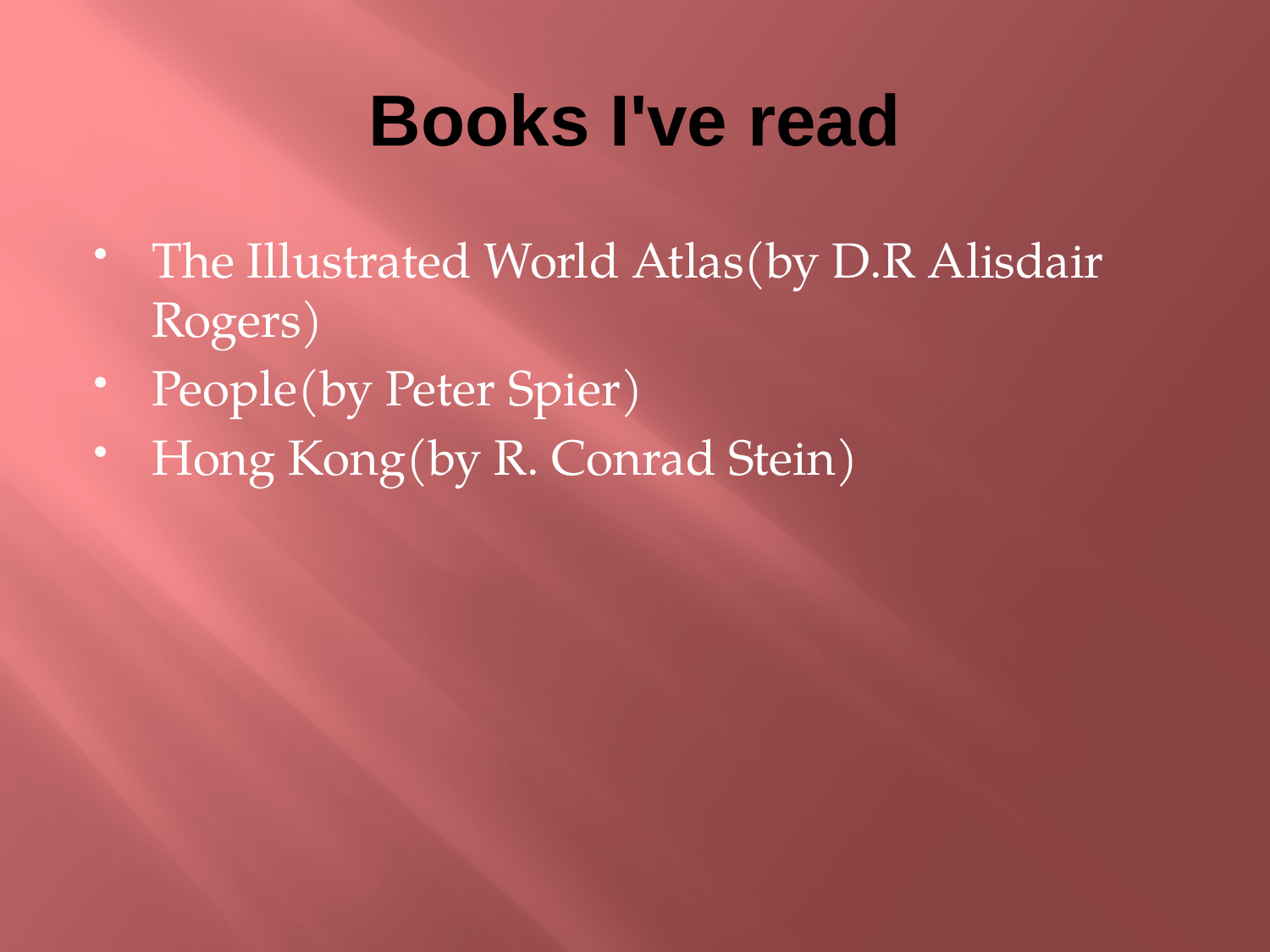

# Books I've read
The Illustrated World Atlas(by D.R Alisdair Rogers)
People(by Peter Spier)
Hong Kong(by R. Conrad Stein)